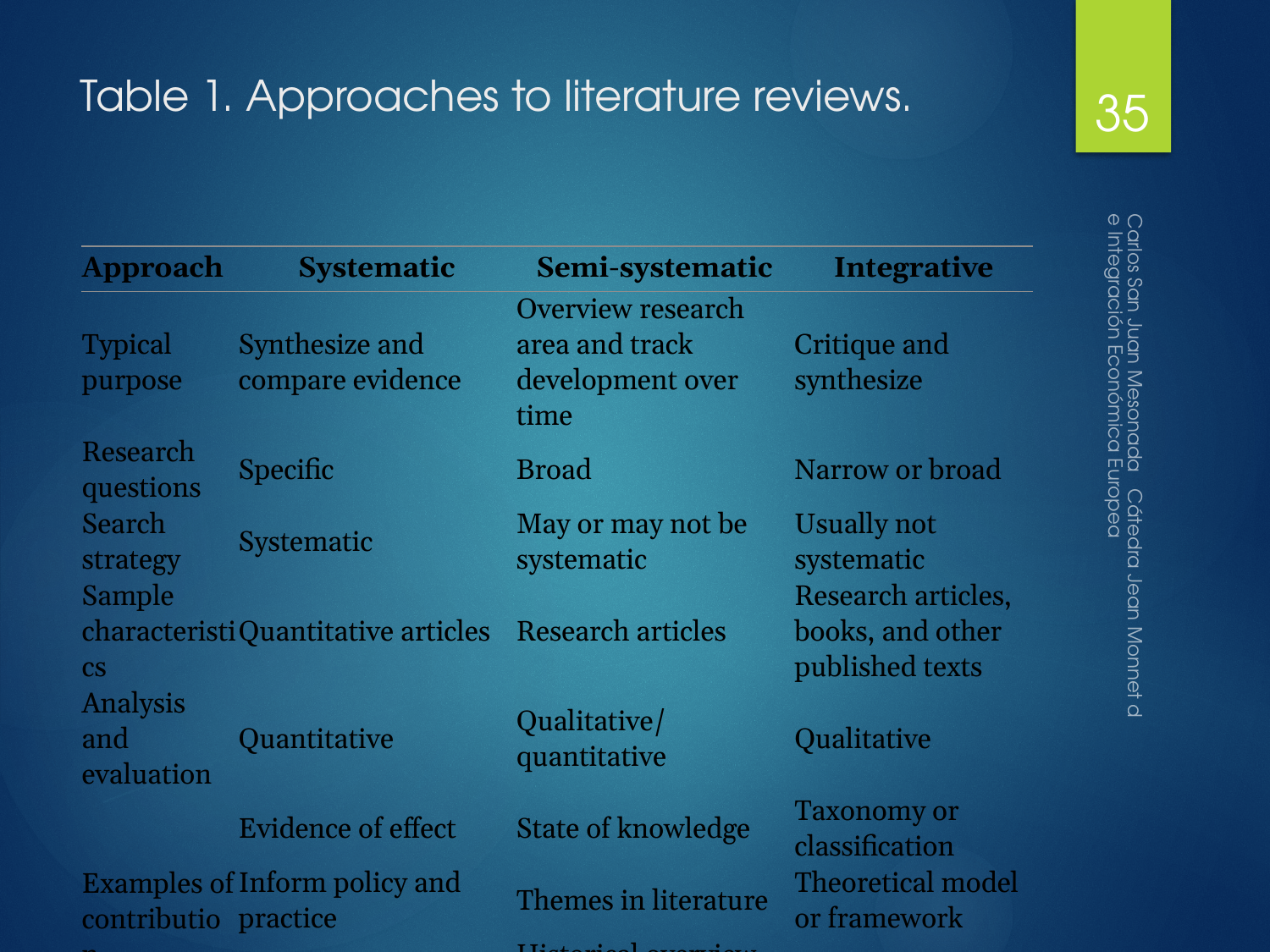

35
# Table 1. Approaches to literature reviews.
| Approach | Systematic | Semi-systematic | Integrative |
| --- | --- | --- | --- |
| Typical purpose | Synthesize and compare evidence | Overview research area and track development over time | Critique and synthesize |
| Research questions | Specific | Broad | Narrow or broad |
| Search strategy | Systematic | May or may not be systematic | Usually not systematic |
| Sample characteristics | Quantitative articles | Research articles | Research articles, books, and other published texts |
| Analysis and evaluation | Quantitative | Qualitative/quantitative | Qualitative |
| Examples of contribution | Evidence of effect | State of knowledge | Taxonomy or classification |
|  | Inform policy and practice | Themes in literature | Theoretical model or framework |
|  |  | Historical overview |  |
|  |  | Research agenda |  |
|  |  | Theoretical model |  |
Carlos San Juan Mesonada   Cátedra Jean Monnet de Integración Económica Europea